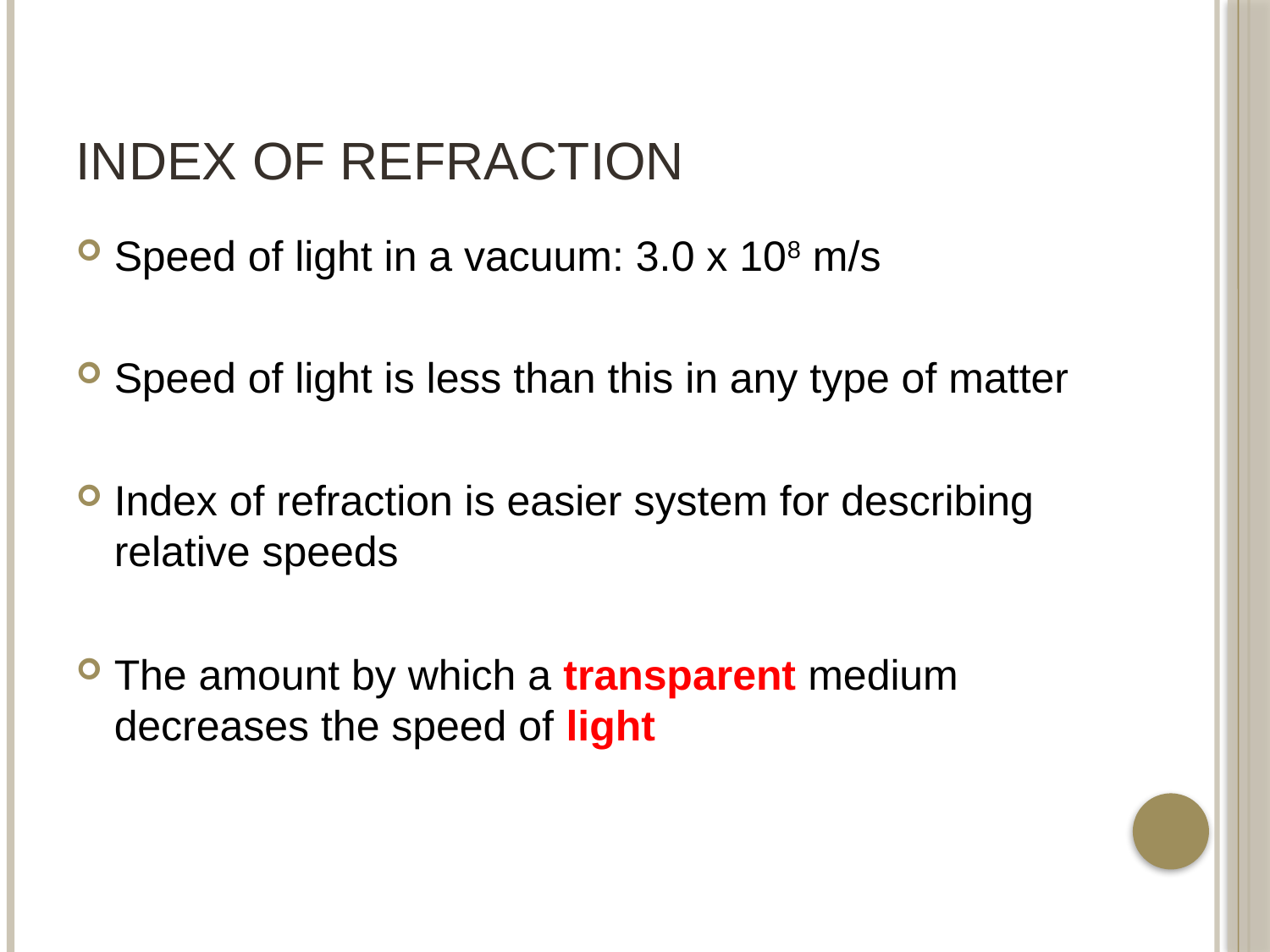

# Index of Refraction
Speed of light in a vacuum: 3.0 x 108 m/s

Speed of light is less than this in any type of matter

Index of refraction is easier system for describing relative speeds

The amount by which a transparent medium decreases the speed of light